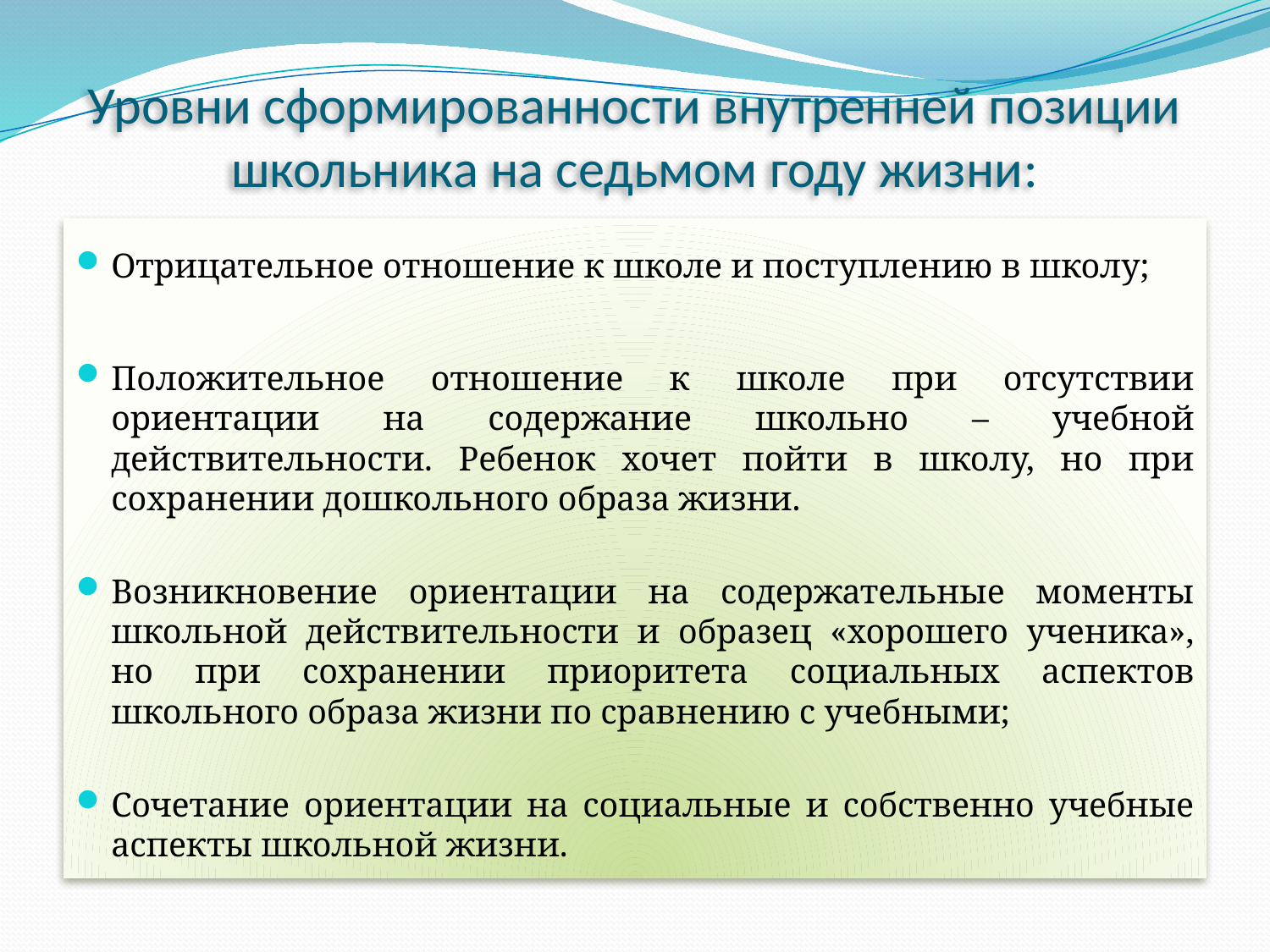

# Уровни сформированности внутренней позиции школьника на седьмом году жизни:
Отрицательное отношение к школе и поступлению в школу;

Положительное отношение к школе при отсутствии ориентации на содержание школьно – учебной действительности. Ребенок хочет пойти в школу, но при сохранении дошкольного образа жизни.

Возникновение ориентации на содержательные моменты школьной действительности и образец «хорошего ученика», но при сохранении приоритета социальных аспектов школьного образа жизни по сравнению с учебными;

Сочетание ориентации на социальные и собственно учебные аспекты школьной жизни.